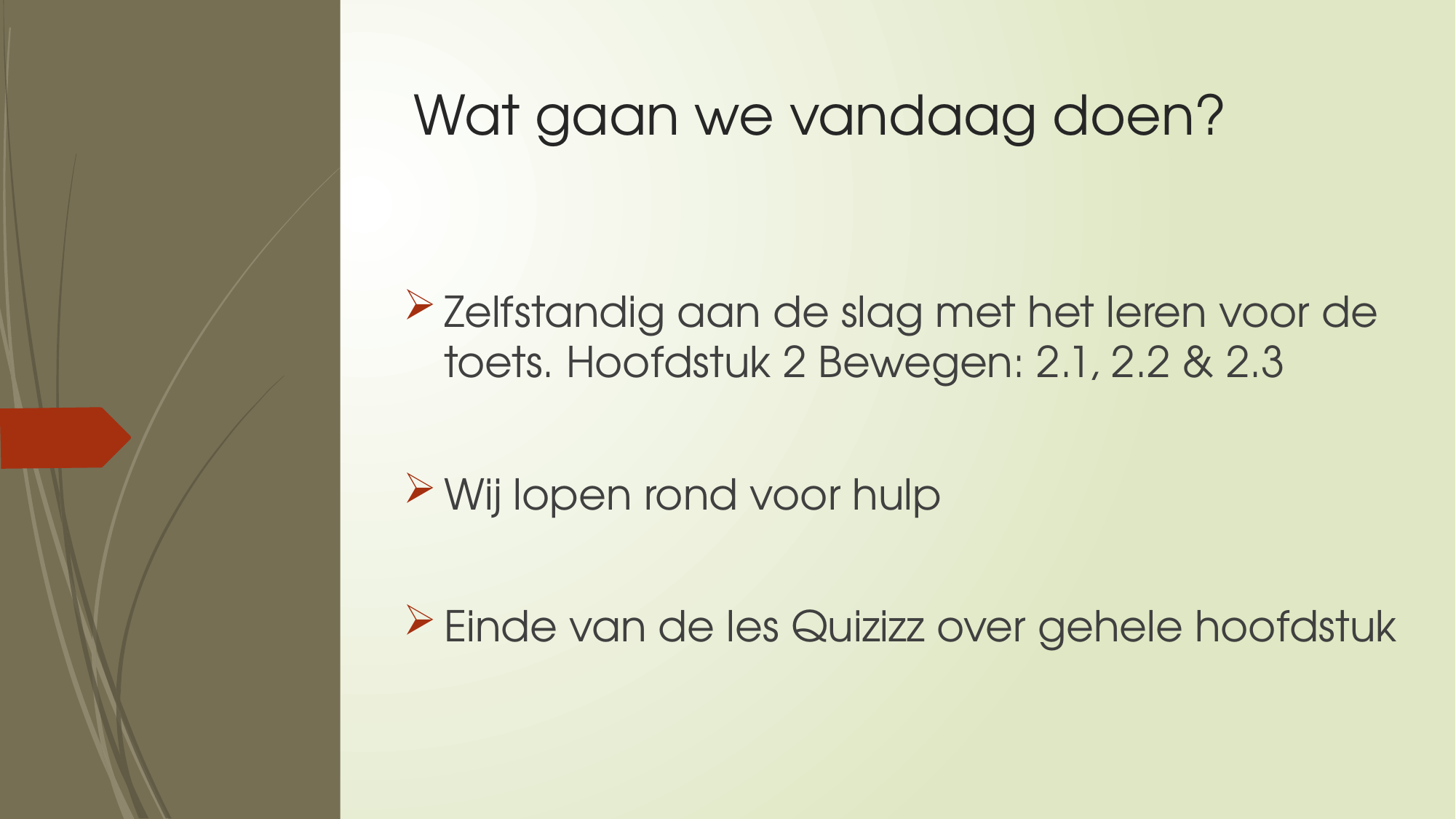

# Wat gaan we vandaag doen?

Zelfstandig aan de slag met het leren voor de toets. Hoofdstuk 2 Bewegen: 2.1, 2.2 & 2.3

Wij lopen rond voor hulp

Einde van de les Quizizz over gehele hoofdstuk